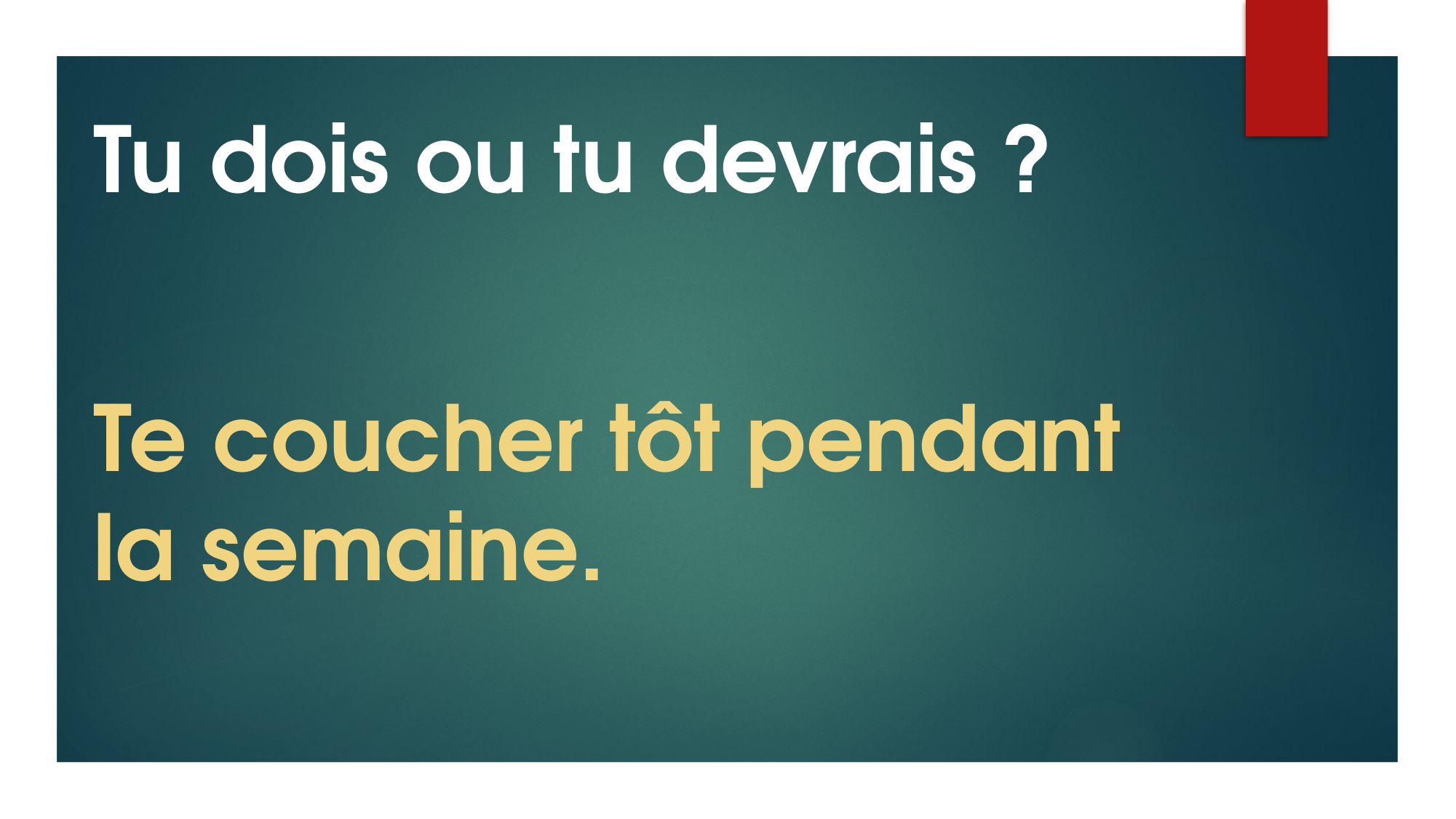

Tu dois ou tu devrais ?
Te coucher tôt pendant la semaine.